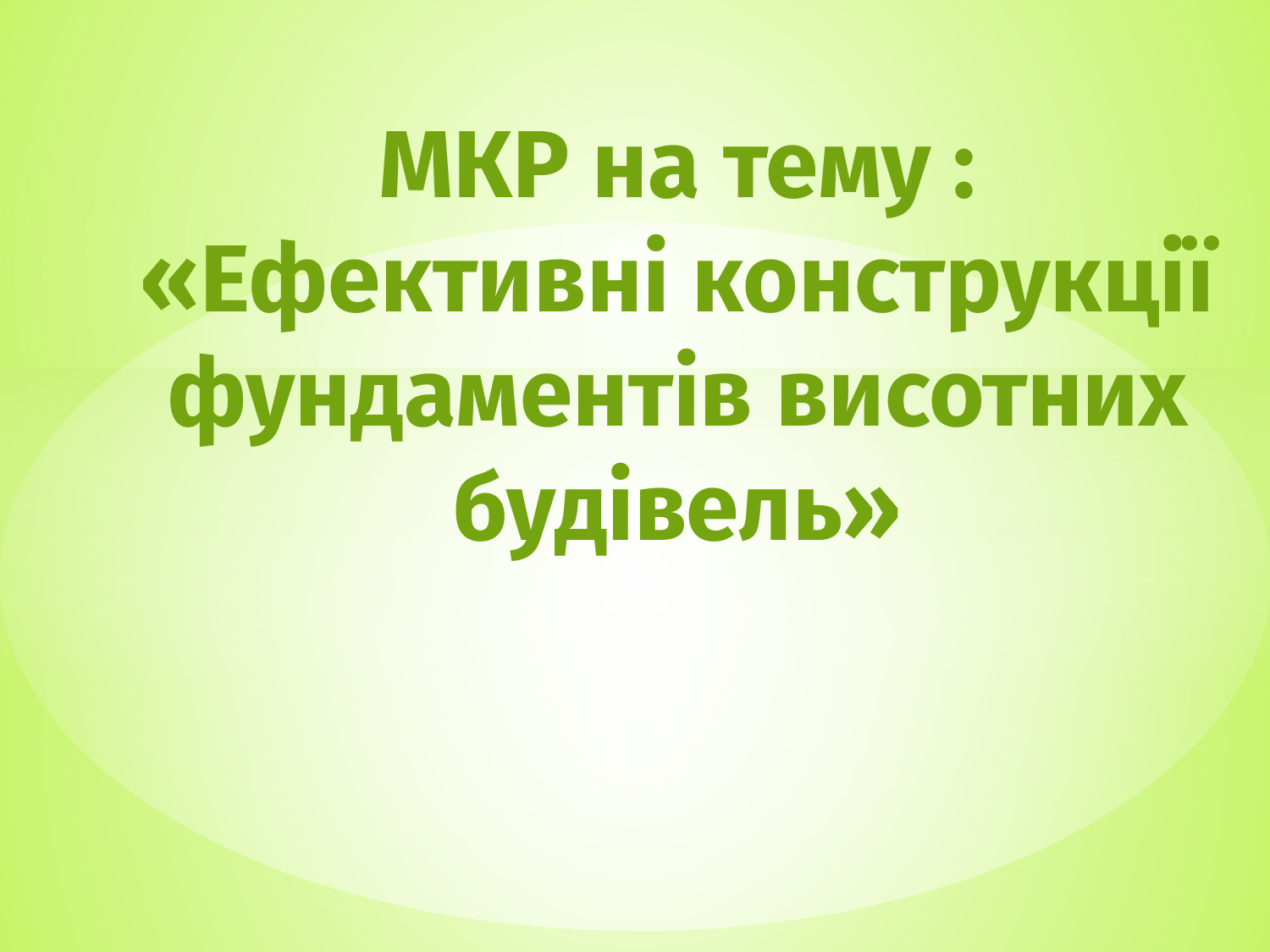

# МКР на тему : «Ефективні конструкції фундаментів висотних будівель»